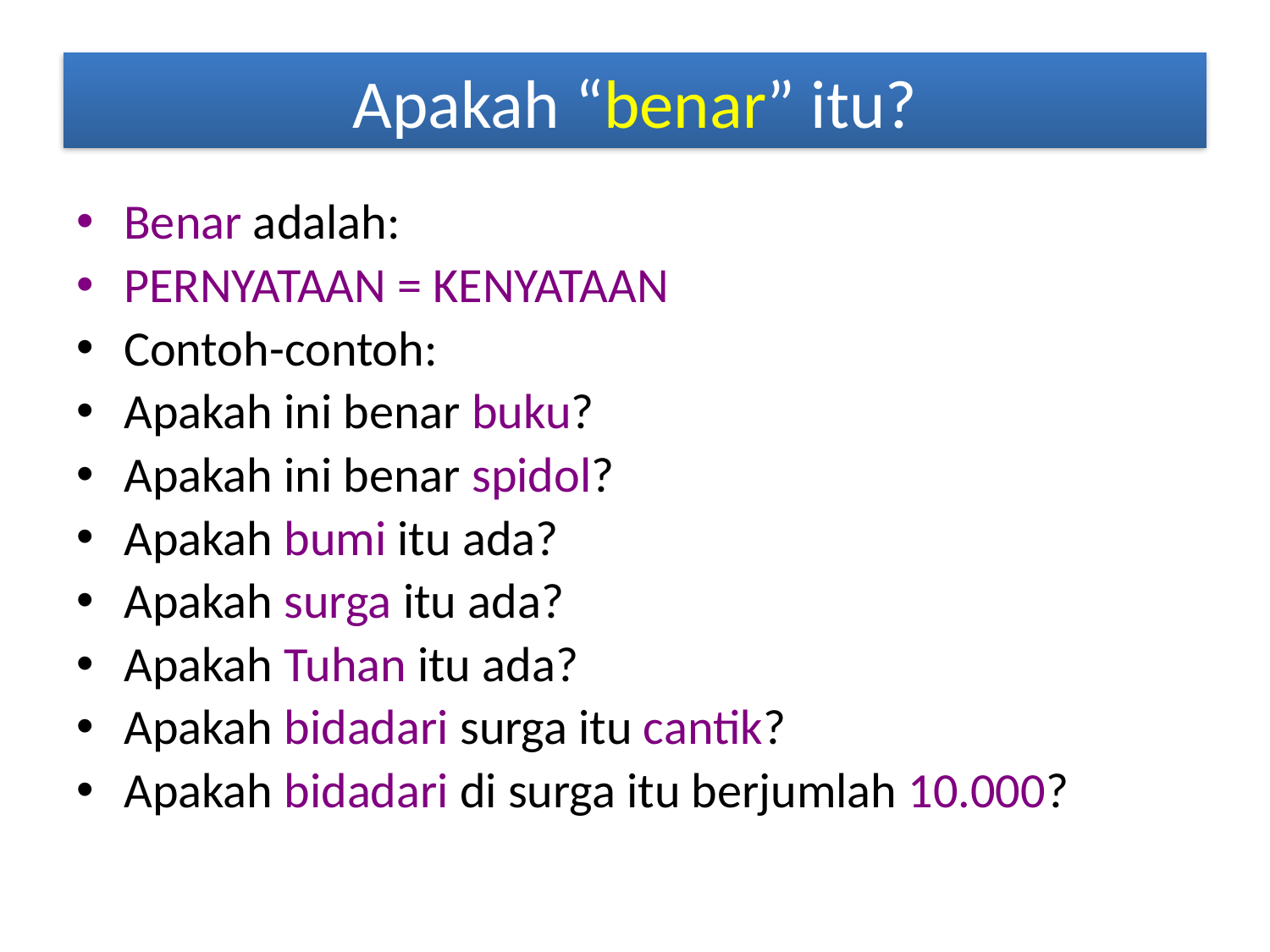

# Apakah “benar” itu?
Benar adalah:
PERNYATAAN = KENYATAAN
Contoh-contoh:
Apakah ini benar buku?
Apakah ini benar spidol?
Apakah bumi itu ada?
Apakah surga itu ada?
Apakah Tuhan itu ada?
Apakah bidadari surga itu cantik?
Apakah bidadari di surga itu berjumlah 10.000?